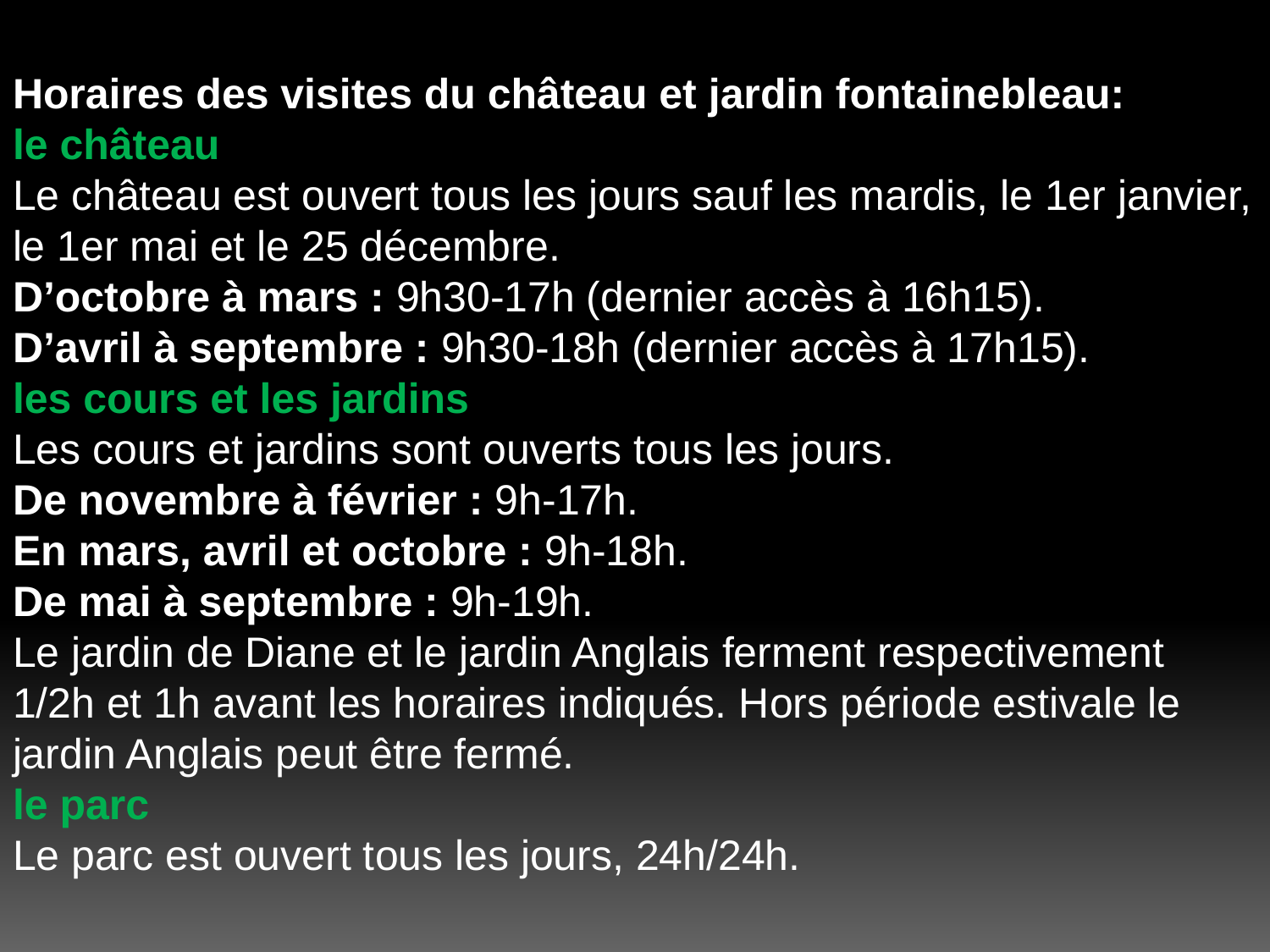

# Horaires des visites du château et jardin fontainebleau: le château Le château est ouvert tous les jours sauf les mardis, le 1er janvier, le 1er mai et le 25 décembre. D’octobre à mars : 9h30-17h (dernier accès à 16h15). D’avril à septembre : 9h30-18h (dernier accès à 17h15). les cours et les jardins Les cours et jardins sont ouverts tous les jours. De novembre à février : 9h-17h. En mars, avril et octobre : 9h-18h. De mai à septembre : 9h-19h. Le jardin de Diane et le jardin Anglais ferment respectivement 1/2h et 1h avant les horaires indiqués. Hors période estivale le jardin Anglais peut être fermé. le parc Le parc est ouvert tous les jours, 24h/24h.